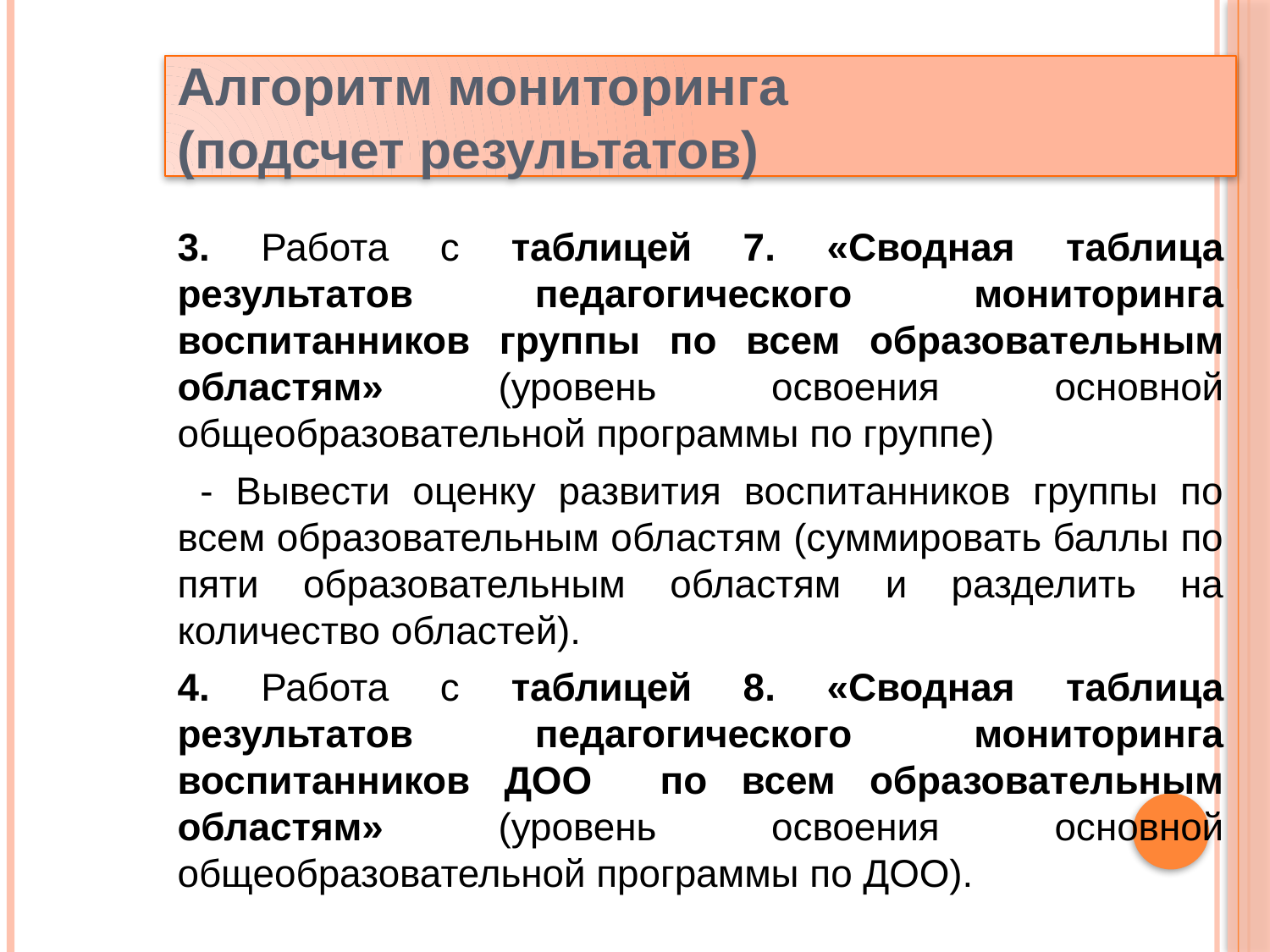

Алгоритм мониторинга
(подсчет результатов)
3. Работа с таблицей 7. «Сводная таблица результатов педагогического мониторинга воспитанников группы по всем образовательным областям» (уровень освоения основной общеобразовательной программы по группе)
 - Вывести оценку развития воспитанников группы по всем образовательным областям (суммировать баллы по пяти образовательным областям и разделить на количество областей).
4. Работа с таблицей 8. «Сводная таблица результатов педагогического мониторинга воспитанников ДОО  по всем образовательным областям» (уровень освоения основной общеобразовательной программы по ДОО).